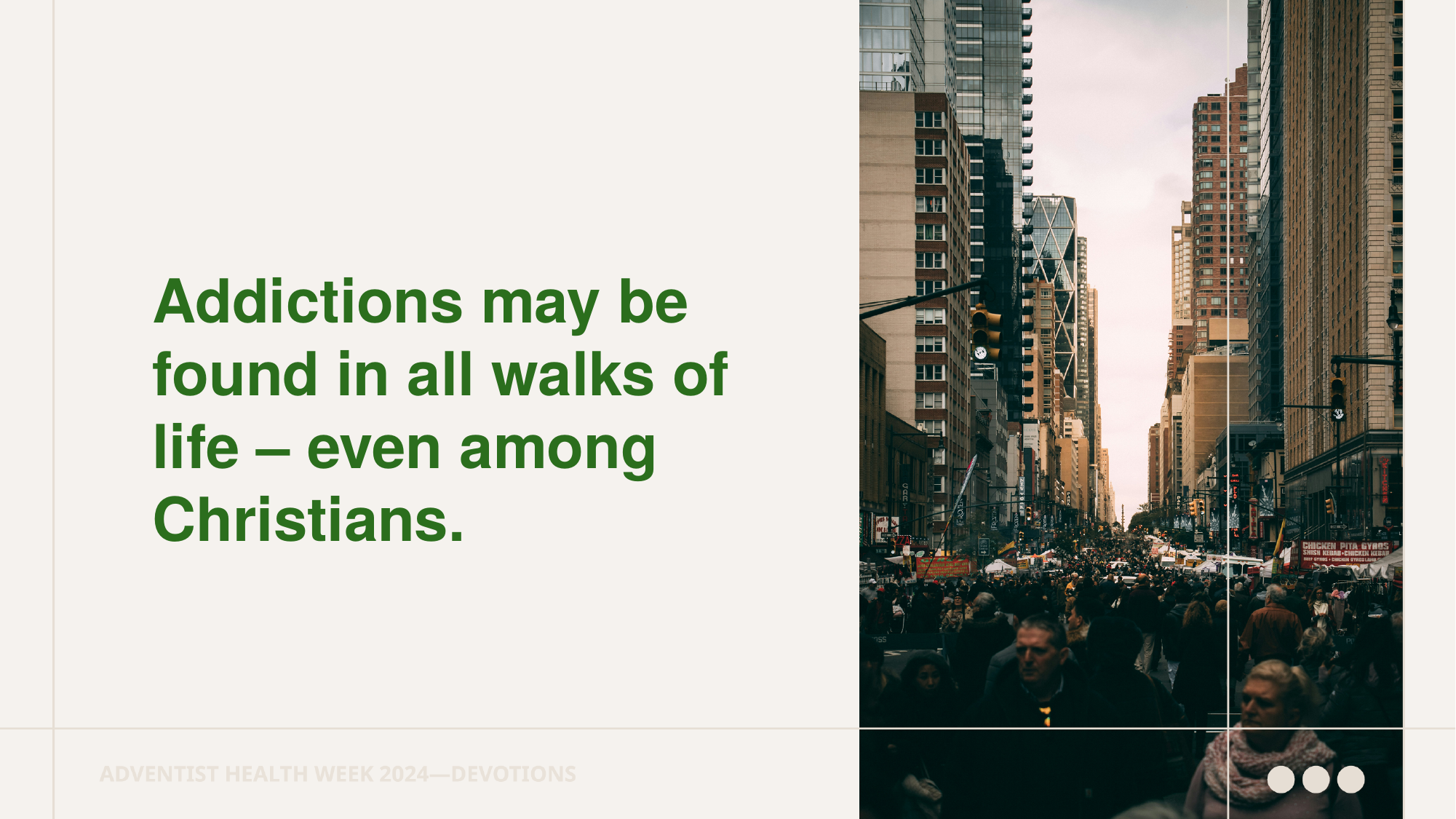

Addictions may be found in all walks of life – even among Christians.